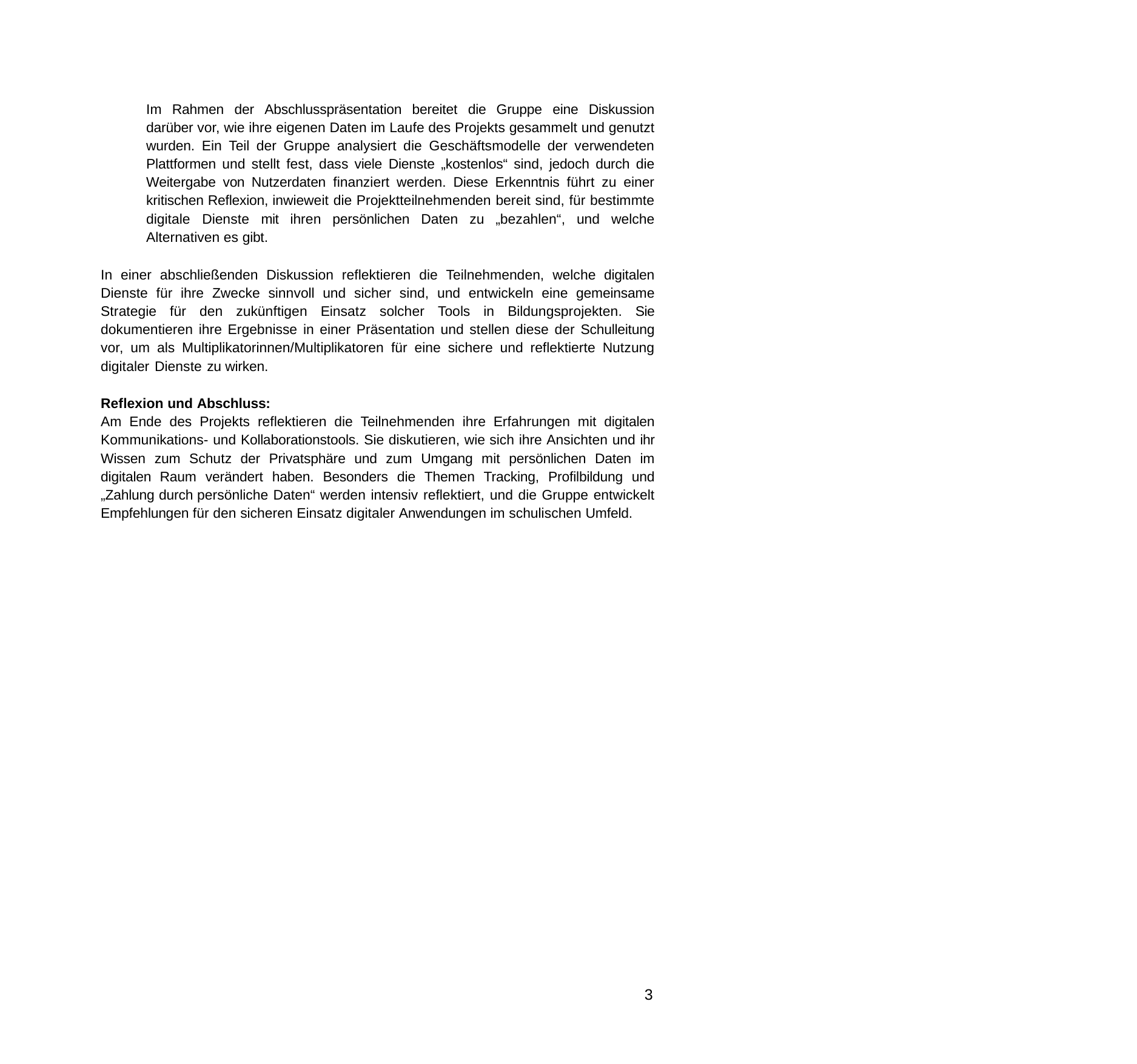

Im Rahmen der Abschlusspräsentation bereitet die Gruppe eine Diskussion darüber vor, wie ihre eigenen Daten im Laufe des Projekts gesammelt und genutzt wurden. Ein Teil der Gruppe analysiert die Geschäftsmodelle der verwendeten Plattformen und stellt fest, dass viele Dienste „kostenlos“ sind, jedoch durch die Weitergabe von Nutzerdaten finanziert werden. Diese Erkenntnis führt zu einer kritischen Reflexion, inwieweit die Projektteilnehmenden bereit sind, für bestimmte digitale Dienste mit ihren persönlichen Daten zu „bezahlen“, und welche Alternativen es gibt.

In einer abschließenden Diskussion reflektieren die Teilnehmenden, welche digitalen Dienste für ihre Zwecke sinnvoll und sicher sind, und entwickeln eine gemeinsame Strategie für den zukünftigen Einsatz solcher Tools in Bildungsprojekten. Sie dokumentieren ihre Ergebnisse in einer Präsentation und stellen diese der Schulleitung vor, um als Multiplikatorinnen/Multiplikatoren für eine sichere und reflektierte Nutzung digitaler Dienste zu wirken.

Reflexion und Abschluss:
Am Ende des Projekts reflektieren die Teilnehmenden ihre Erfahrungen mit digitalen Kommunikations- und Kollaborationstools. Sie diskutieren, wie sich ihre Ansichten und ihr Wissen zum Schutz der Privatsphäre und zum Umgang mit persönlichen Daten im digitalen Raum verändert haben. Besonders die Themen Tracking, Profilbildung und „Zahlung durch persönliche Daten“ werden intensiv reflektiert, und die Gruppe entwickelt Empfehlungen für den sicheren Einsatz digitaler Anwendungen im schulischen Umfeld.
3